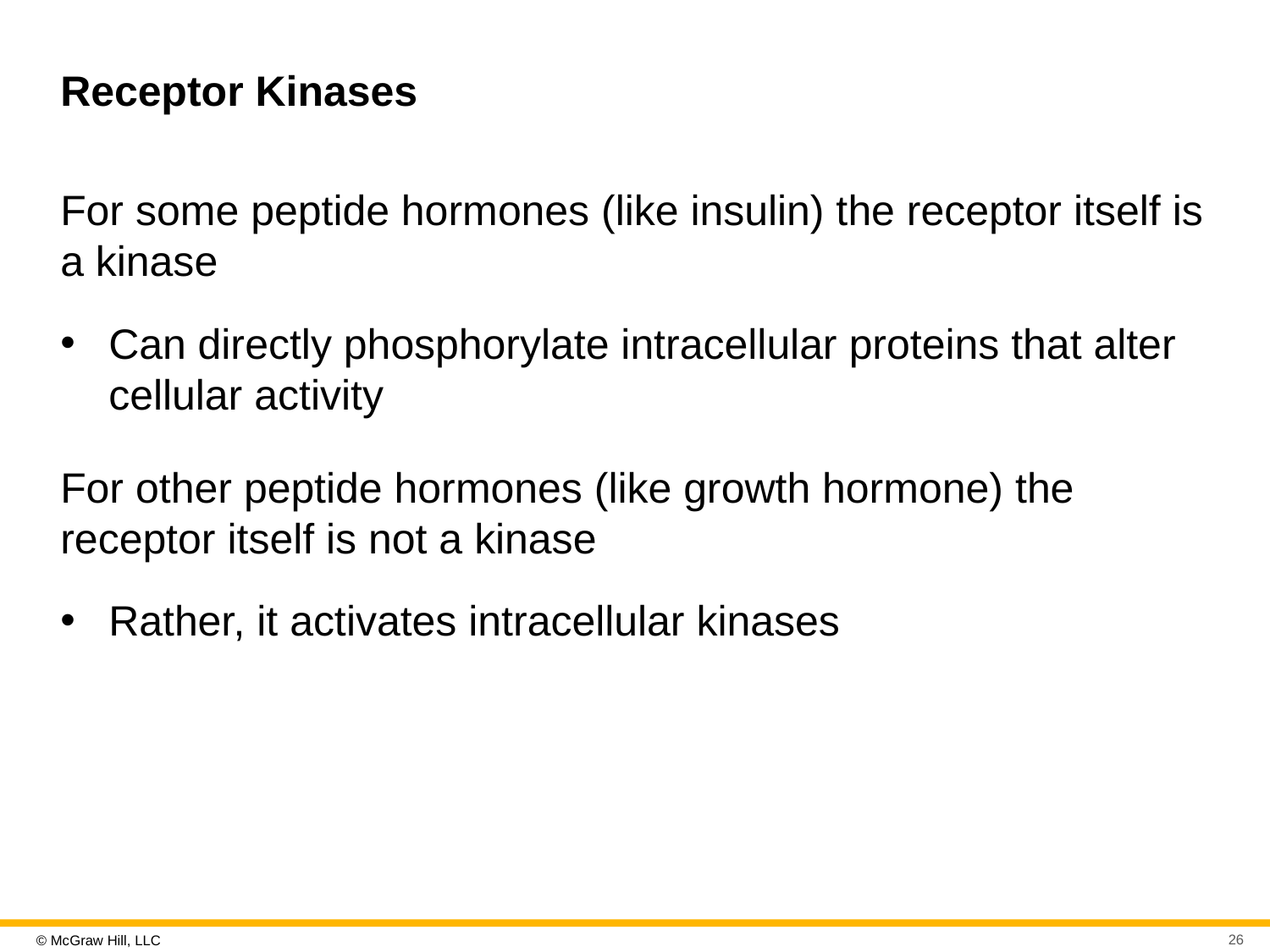

# Receptor Kinases
For some peptide hormones (like insulin) the receptor itself is a kinase
Can directly phosphorylate intracellular proteins that alter cellular activity
For other peptide hormones (like growth hormone) the receptor itself is not a kinase
Rather, it activates intracellular kinases
26